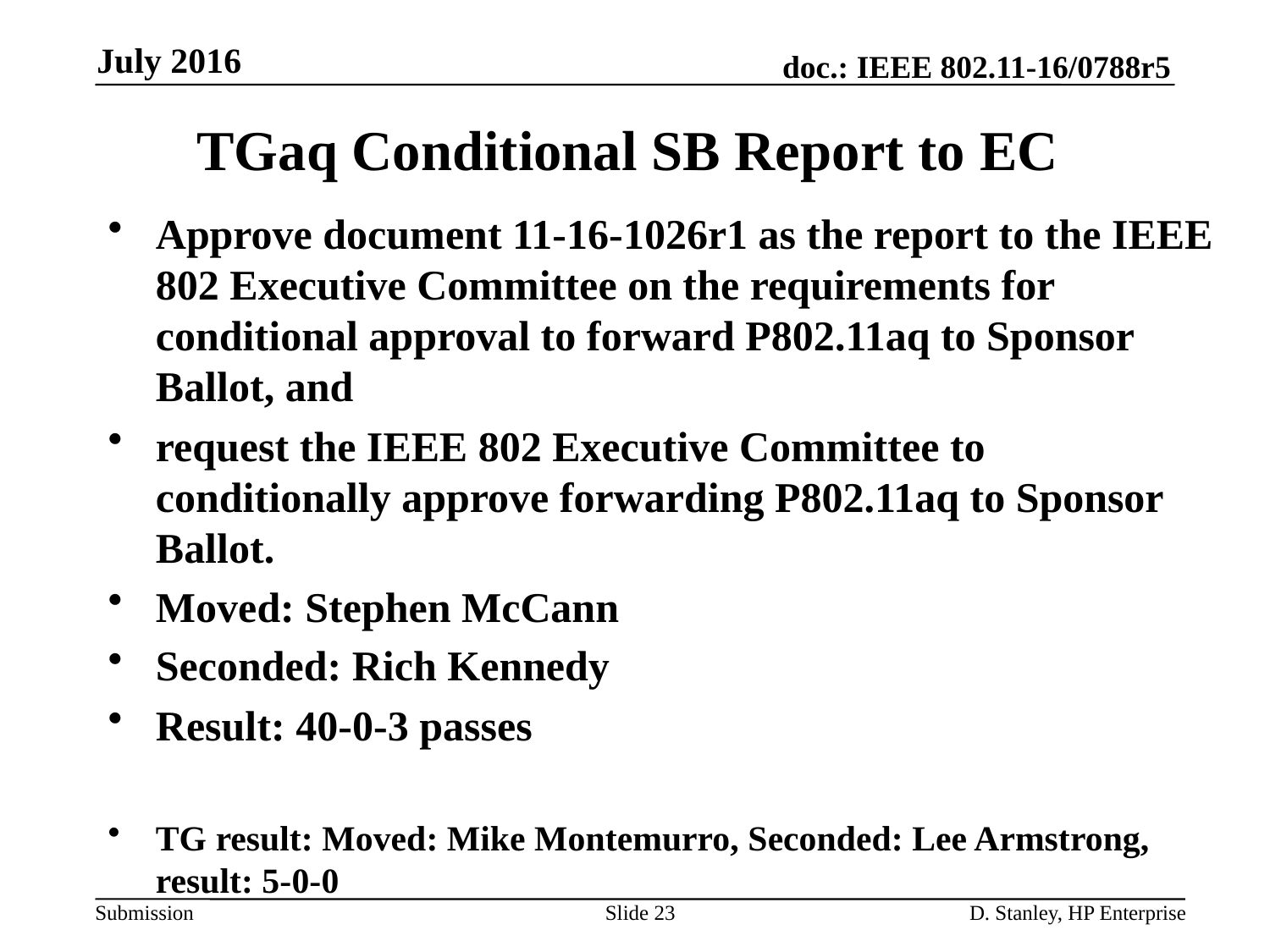

July 2016
# TGaq Conditional SB Report to EC
Approve document 11-16-1026r1 as the report to the IEEE 802 Executive Committee on the requirements for conditional approval to forward P802.11aq to Sponsor Ballot, and
request the IEEE 802 Executive Committee to conditionally approve forwarding P802.11aq to Sponsor Ballot.
Moved: Stephen McCann
Seconded: Rich Kennedy
Result: 40-0-3 passes

TG result: Moved: Mike Montemurro, Seconded: Lee Armstrong, result: 5-0-0

Slide 23
D. Stanley, HP Enterprise